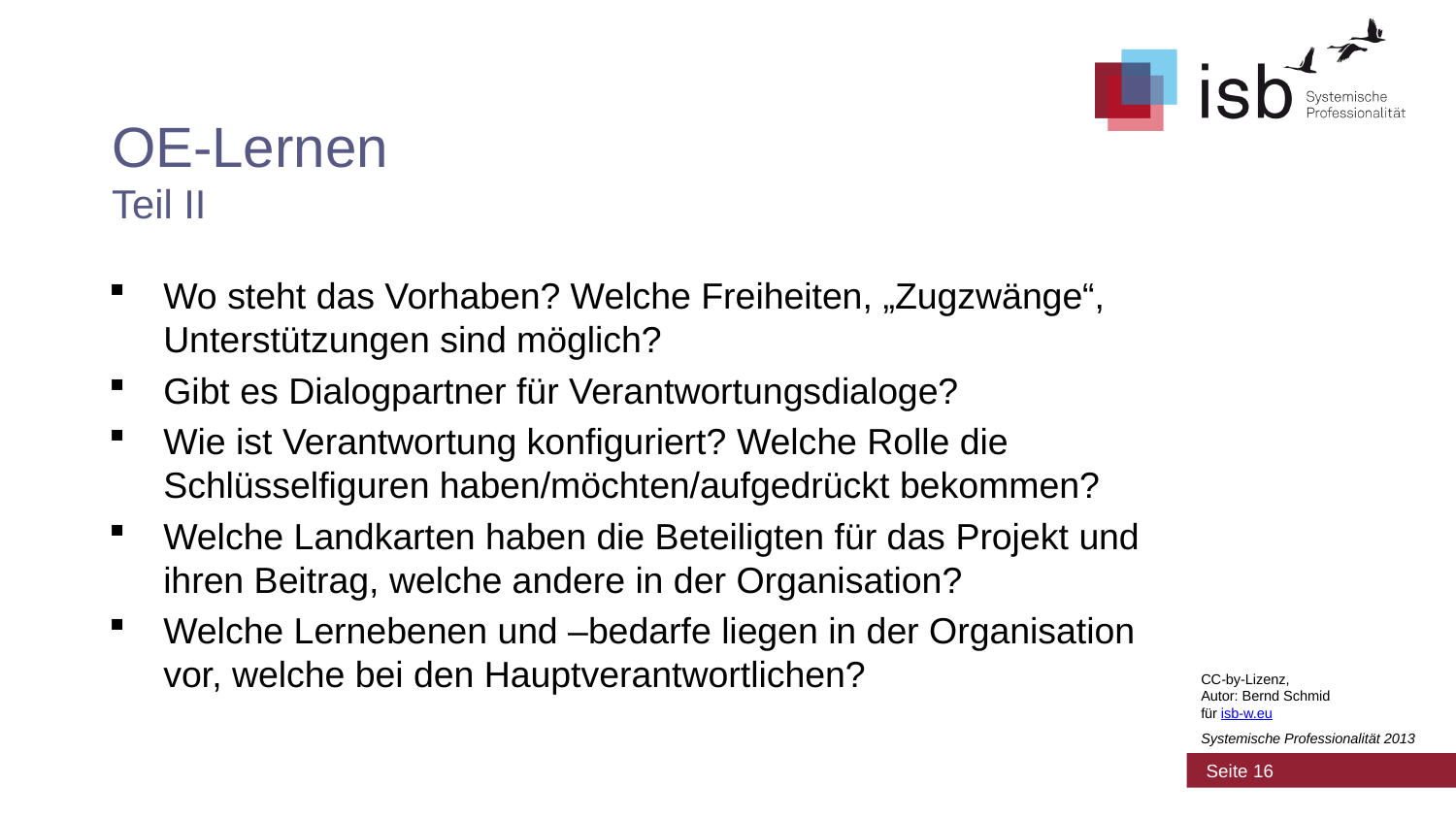

# OE-Lernen Teil II
Wo steht das Vorhaben? Welche Freiheiten, „Zugzwänge“, Unterstützungen sind möglich?
Gibt es Dialogpartner für Verantwortungsdialoge?
Wie ist Verantwortung konfiguriert? Welche Rolle die Schlüsselfiguren haben/möchten/aufgedrückt bekommen?
Welche Landkarten haben die Beteiligten für das Projekt und ihren Beitrag, welche andere in der Organisation?
Welche Lernebenen und –bedarfe liegen in der Organisation vor, welche bei den Hauptverantwortlichen?

CC-by-Lizenz,
Autor: Bernd Schmid
für isb-w.eu
Systemische Professionalität 2013
 Seite 16